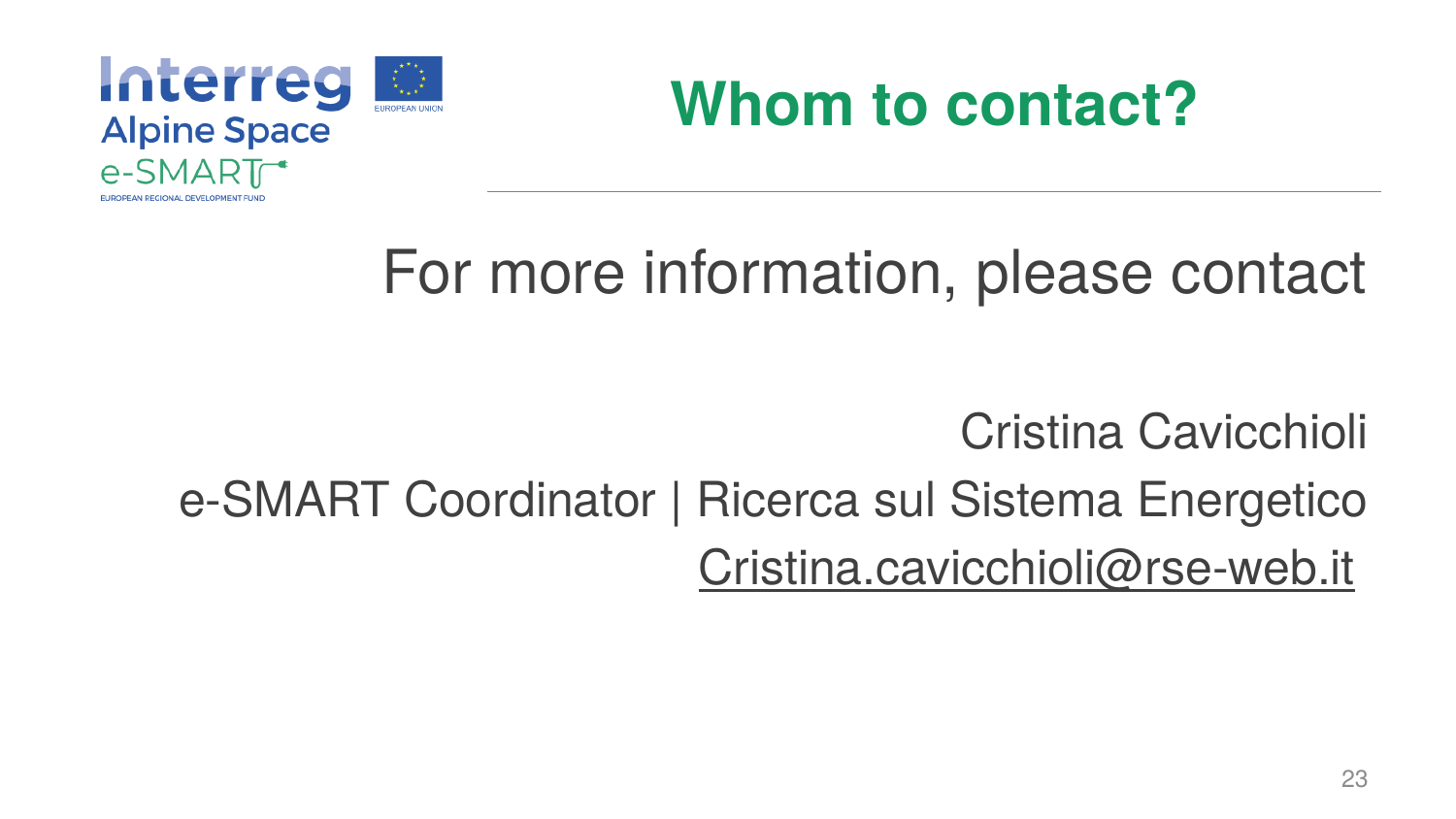

# Whom to contact?
For more information, please contact

Cristina Cavicchioli
e-SMART Coordinator | Ricerca sul Sistema Energetico
Cristina.cavicchioli@rse-web.it
23